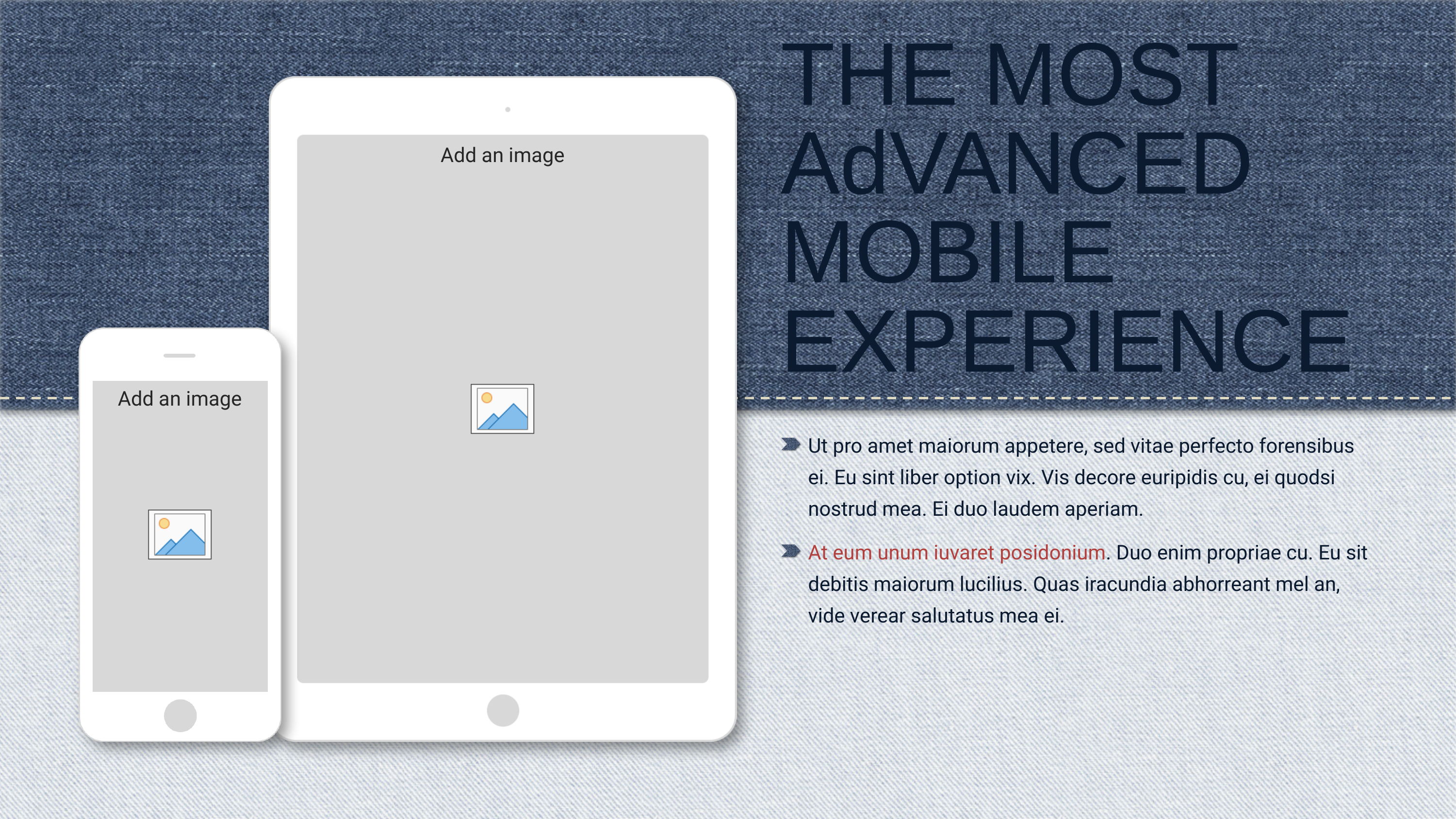

THE MOST AdVANCED
MOBILE EXPERIENCE

Ut pro amet maiorum appetere, sed vitae perfecto forensibus ei. Eu sint liber option vix. Vis decore euripidis cu, ei quodsi nostrud mea. Ei duo laudem aperiam.
At eum unum iuvaret posidonium. Duo enim propriae cu. Eu sit debitis maiorum lucilius. Quas iracundia abhorreant mel an, vide verear salutatus mea ei.